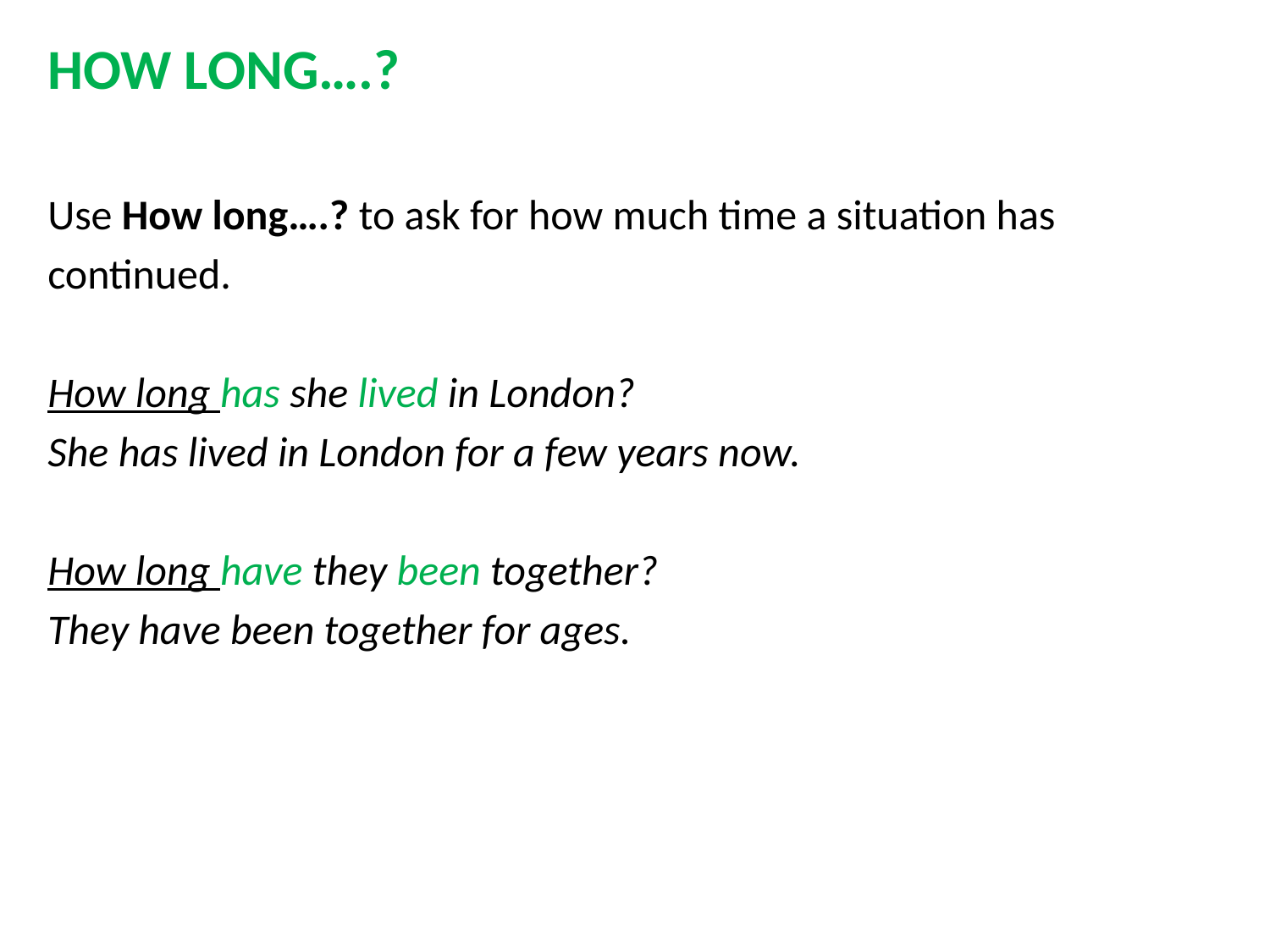

HOW LONG….?

Use How long….? to ask for how much time a situation has
continued.

How long has she lived in London?
She has lived in London for a few years now.

How long have they been together?
They have been together for ages.